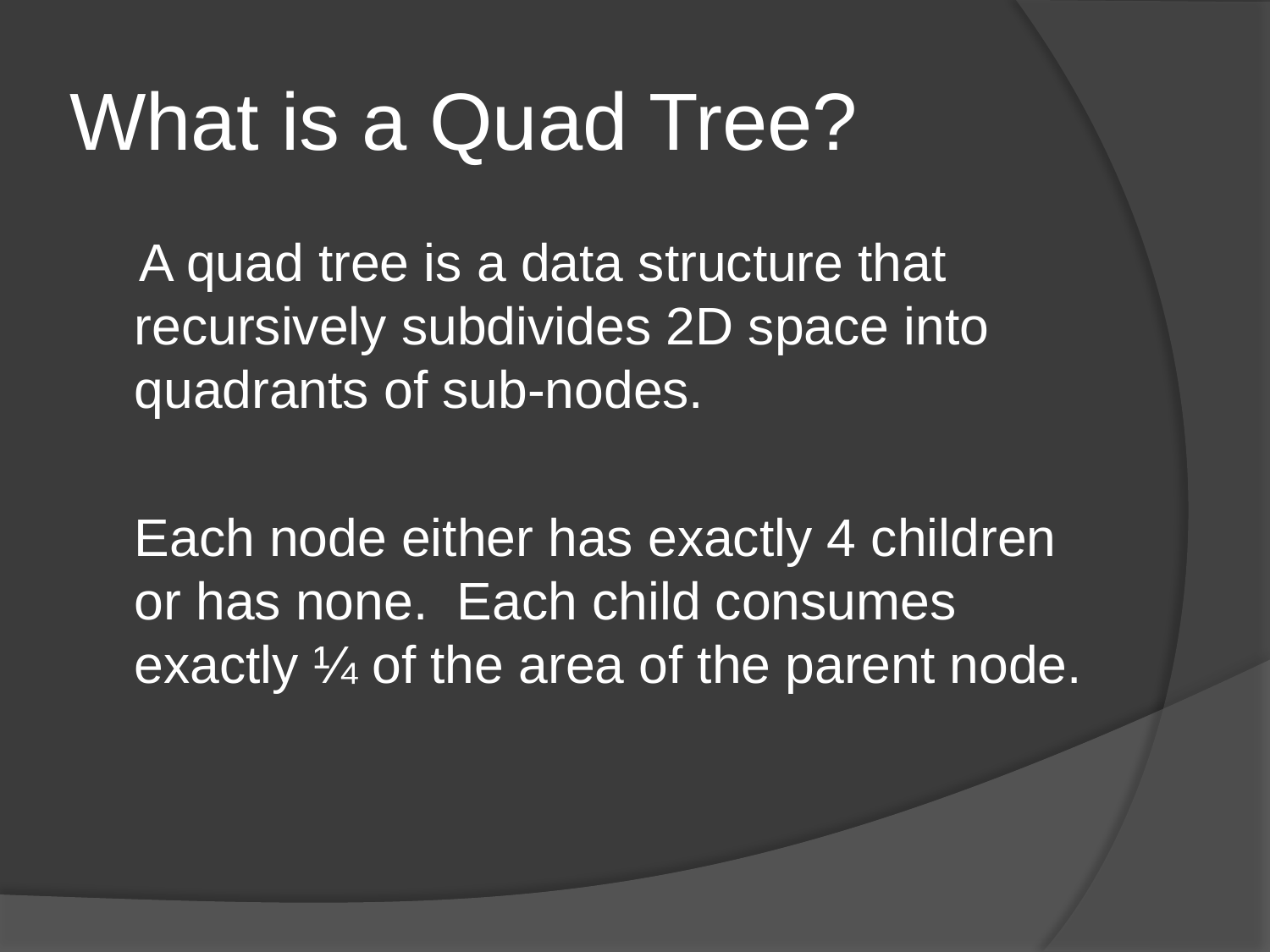

# What is a Quad Tree?
    A quad tree is a data structure that recursively subdivides 2D space into quadrants of sub-nodes.

	Each node either has exactly 4 children or has none.  Each child consumes exactly ¼ of the area of the parent node.